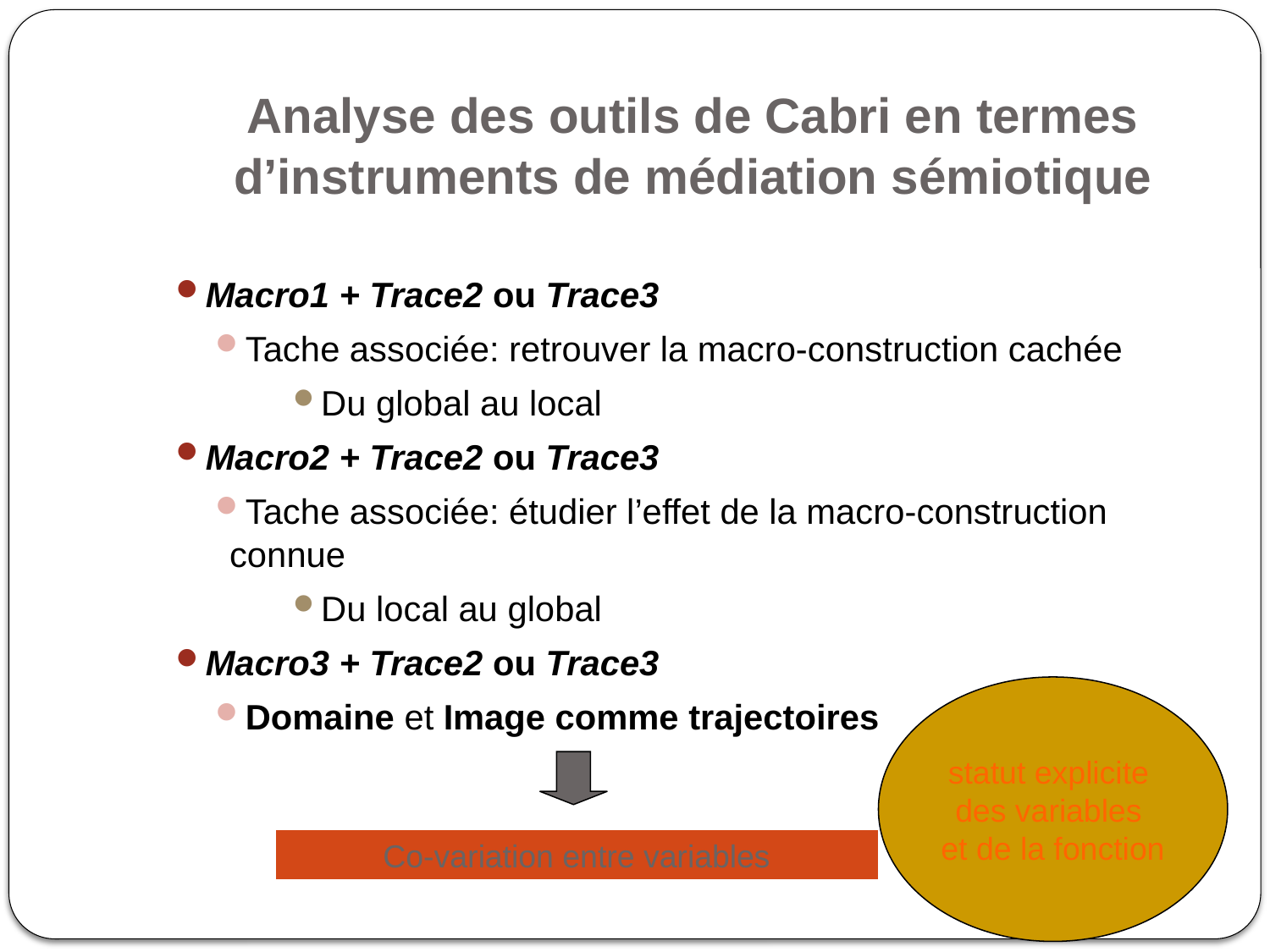

Analyse des outils de Cabri en termes d’instruments de médiation sémiotique
Macro1 + Trace2 ou Trace3
Tache associée: retrouver la macro-construction cachée
Du global au local
Macro2 + Trace2 ou Trace3
Tache associée: étudier l’effet de la macro-construction connue
Du local au global
Macro3 + Trace2 ou Trace3
Domaine et Image comme trajectoires
statut explicite
des variables
et de la fonction

Co-variation entre variables